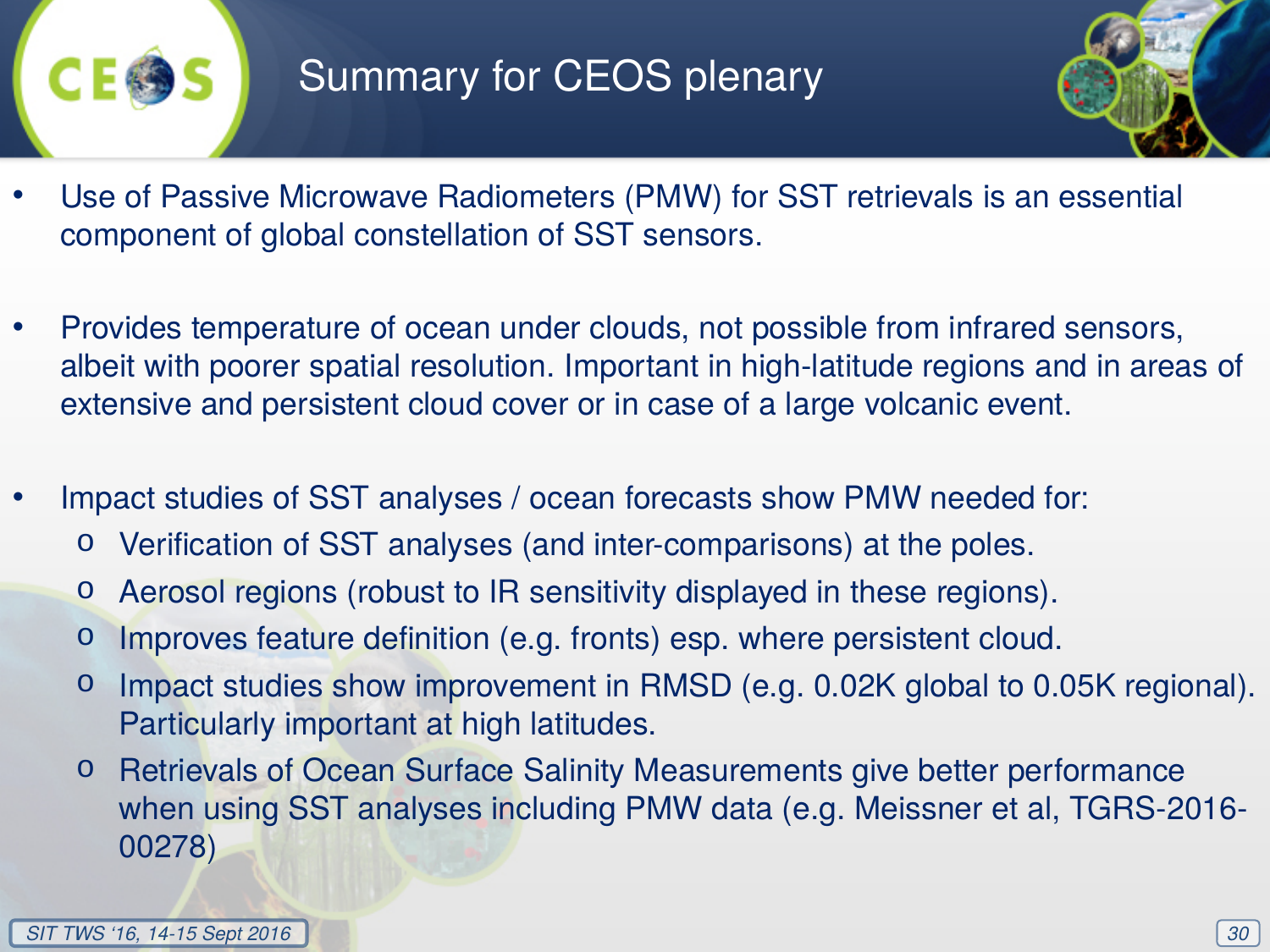

Summary for CEOS plenary
Use of Passive Microwave Radiometers (PMW) for SST retrievals is an essential component of global constellation of SST sensors.

Provides temperature of ocean under clouds, not possible from infrared sensors, albeit with poorer spatial resolution. Important in high-latitude regions and in areas of extensive and persistent cloud cover or in case of a large volcanic event.

Impact studies of SST analyses / ocean forecasts show PMW needed for:
Verification of SST analyses (and inter-comparisons) at the poles.
Aerosol regions (robust to IR sensitivity displayed in these regions).
Improves feature definition (e.g. fronts) esp. where persistent cloud.
Impact studies show improvement in RMSD (e.g. 0.02K global to 0.05K regional). Particularly important at high latitudes.
Retrievals of Ocean Surface Salinity Measurements give better performance when using SST analyses including PMW data (e.g. Meissner et al, TGRS-2016-00278)

30